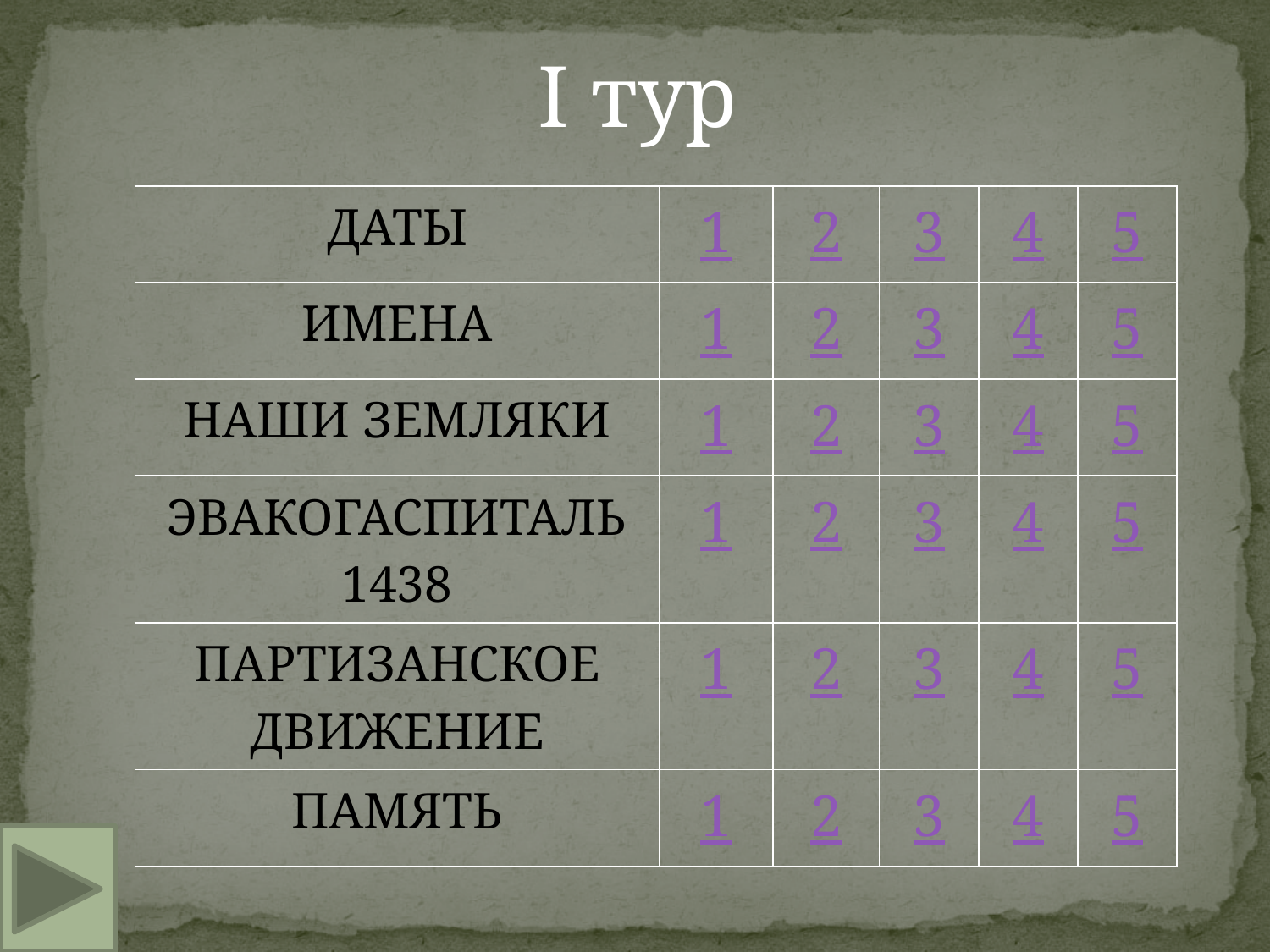

I тур
| ДАТЫ | 1 | 2 | 3 | 4 | 5 |
| --- | --- | --- | --- | --- | --- |
| ИМЕНА | 1 | 2 | 3 | 4 | 5 |
| НАШИ ЗЕМЛЯКИ | 1 | 2 | 3 | 4 | 5 |
| ЭВАКОГАСПИТАЛЬ 1438 | 1 | 2 | 3 | 4 | 5 |
| ПАРТИЗАНСКОЕ ДВИЖЕНИЕ | 1 | 2 | 3 | 4 | 5 |
| ПАМЯТЬ | 1 | 2 | 3 | 4 | 5 |